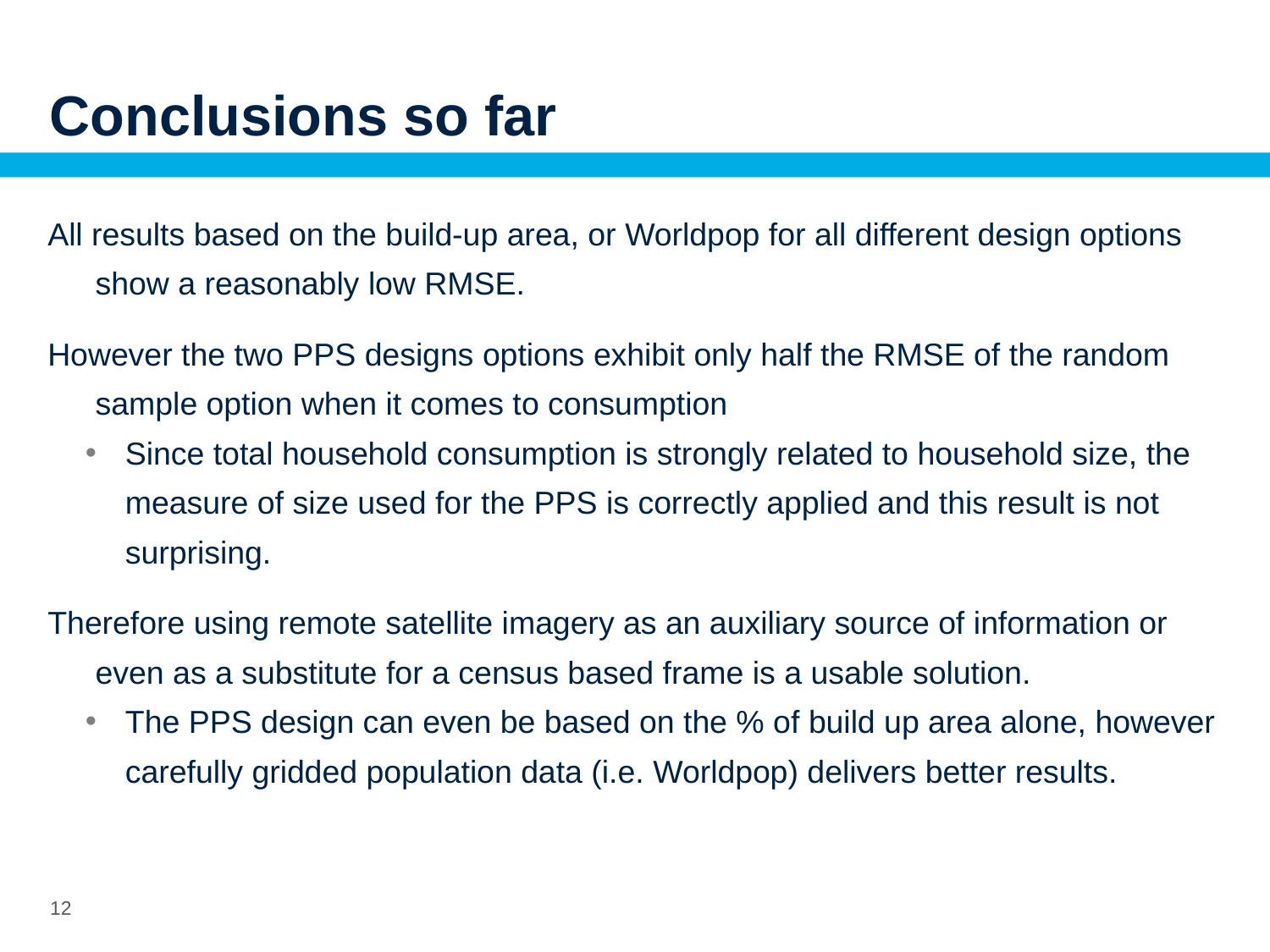

# Conclusions so far
All results based on the build-up area, or Worldpop for all different design options show a reasonably low RMSE.
However the two PPS designs options exhibit only half the RMSE of the random sample option when it comes to consumption
Since total household consumption is strongly related to household size, the measure of size used for the PPS is correctly applied and this result is not surprising.
Therefore using remote satellite imagery as an auxiliary source of information or even as a substitute for a census based frame is a usable solution.
The PPS design can even be based on the % of build up area alone, however carefully gridded population data (i.e. Worldpop) delivers better results.

12